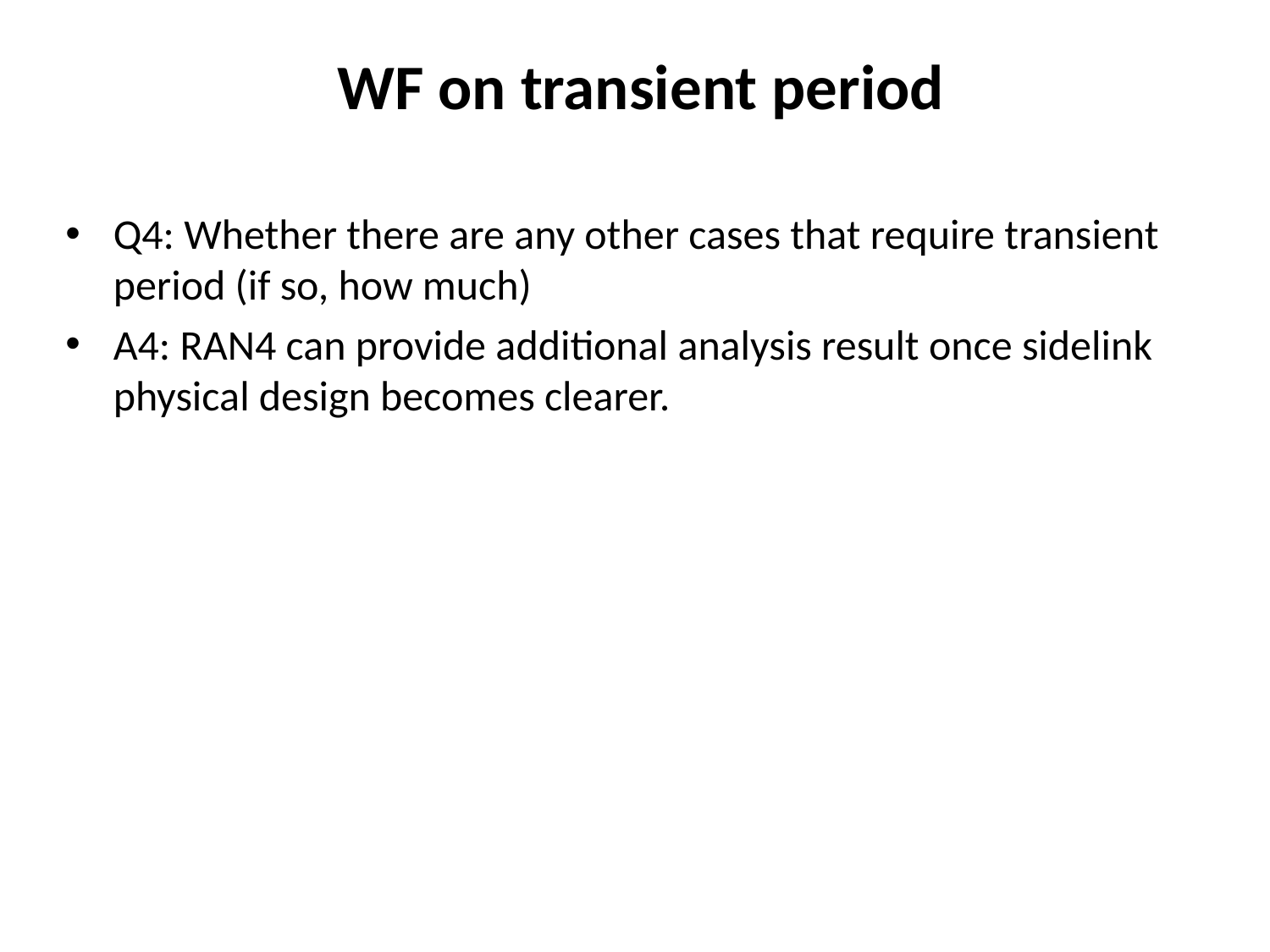

# WF on transient period
Q4: Whether there are any other cases that require transient period (if so, how much)
A4: RAN4 can provide additional analysis result once sidelink physical design becomes clearer.